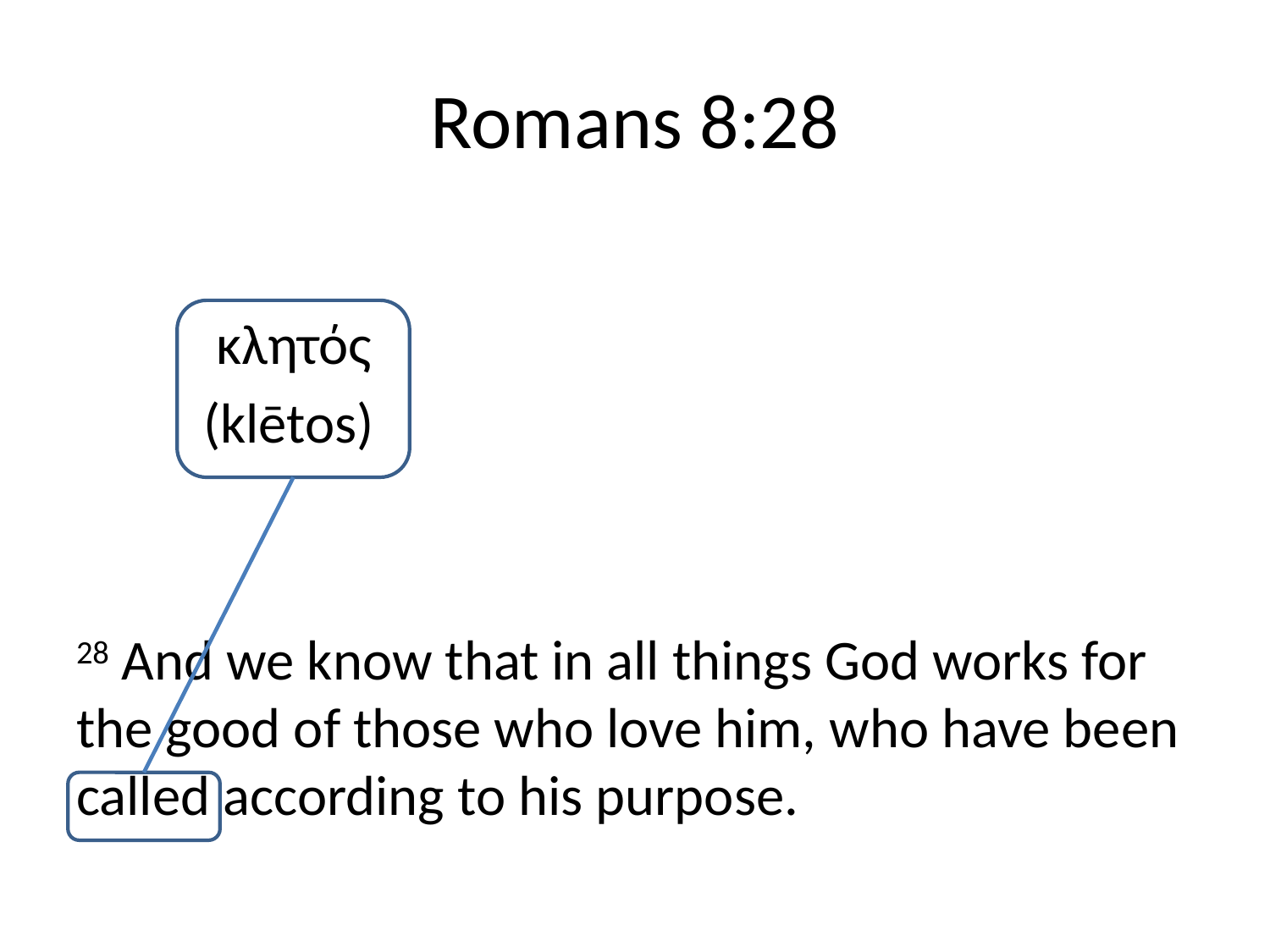

# Romans 8:28

	 κλητός
	(klētos)

28 And we know that in all things God works for the good of those who love him, who have been called according to his purpose.